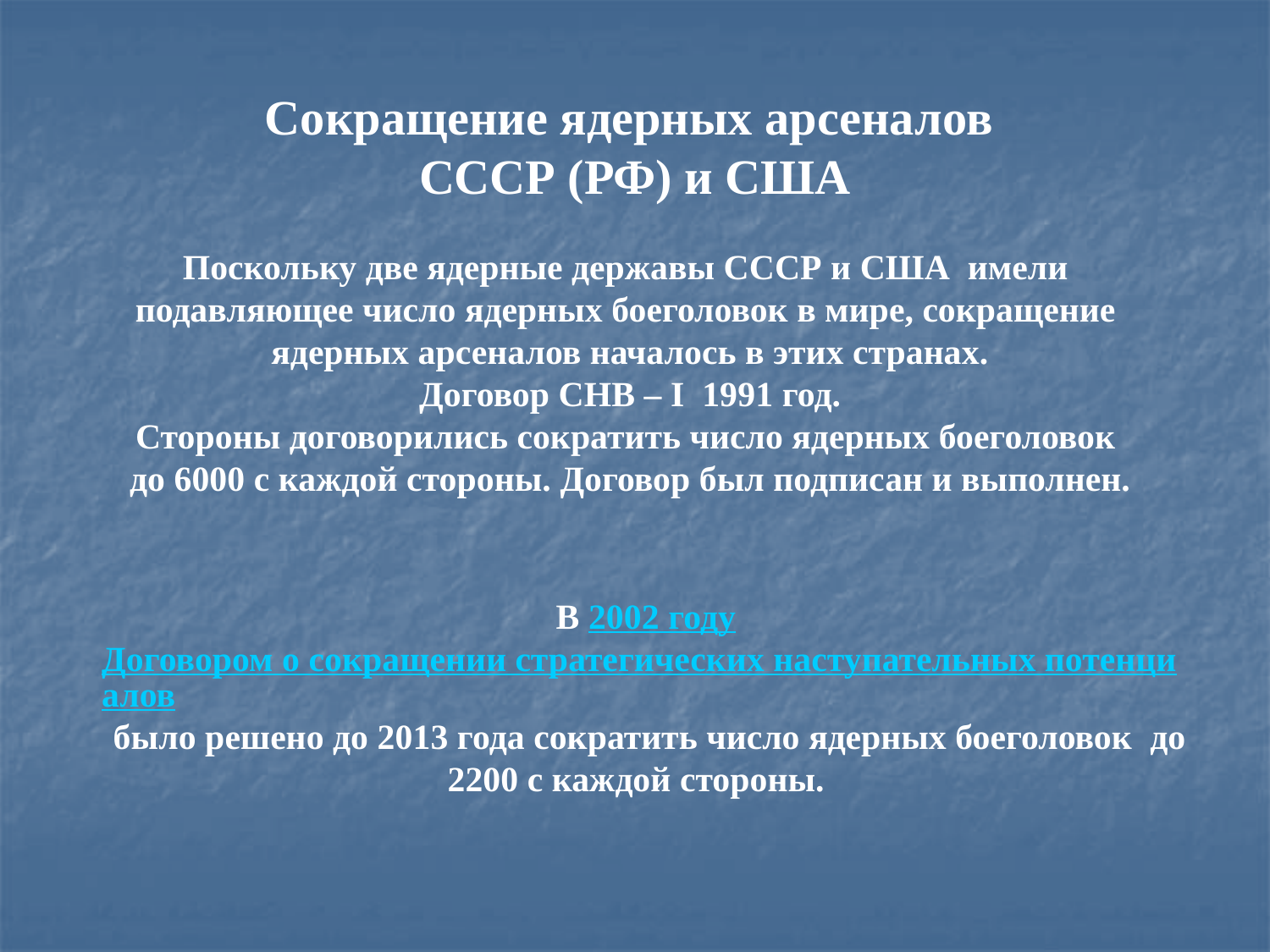

Сокращение ядерных арсеналов
СССР (РФ) и США
Поскольку две ядерные державы СССР и США  имели
подавляющее число ядерных боеголовок в мире, сокращение
ядерных арсеналов началось в этих странах.
Договор СНВ – I  1991 год.
Стороны договорились сократить число ядерных боеголовок
до 6000 с каждой стороны. Договор был подписан и выполнен.

 В 2002 году Договором о сокращении стратегических наступательных потенциалов было решено до 2013 года сократить число ядерных боеголовок  до 2200 с каждой стороны.